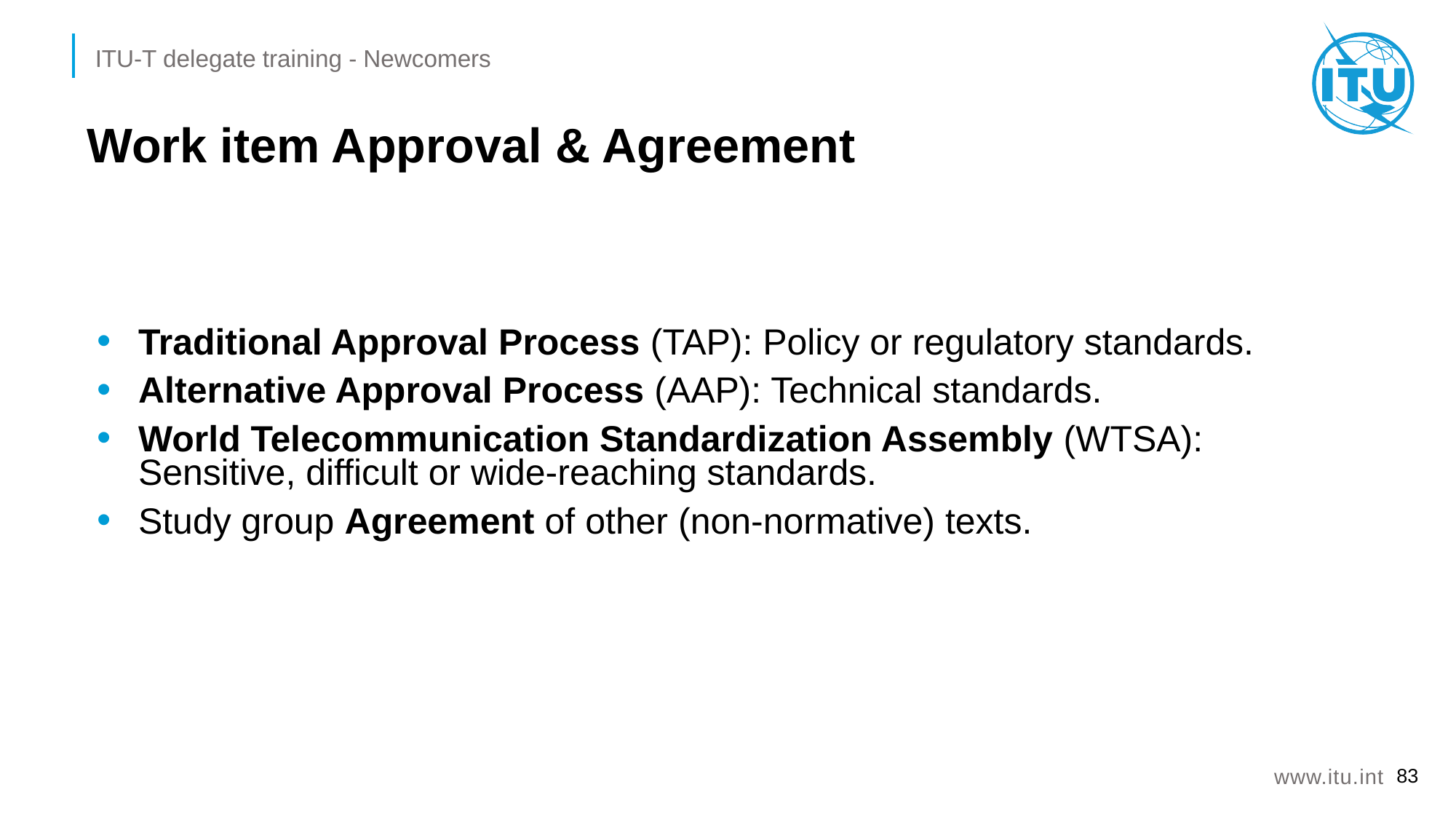

# Work item Approval & Agreement
Traditional Approval Process (TAP): Policy or regulatory standards.
Alternative Approval Process (AAP): Technical standards.
World Telecommunication Standardization Assembly (WTSA):
Sensitive, difficult or wide-reaching standards.
Study group Agreement of other (non-normative) texts.